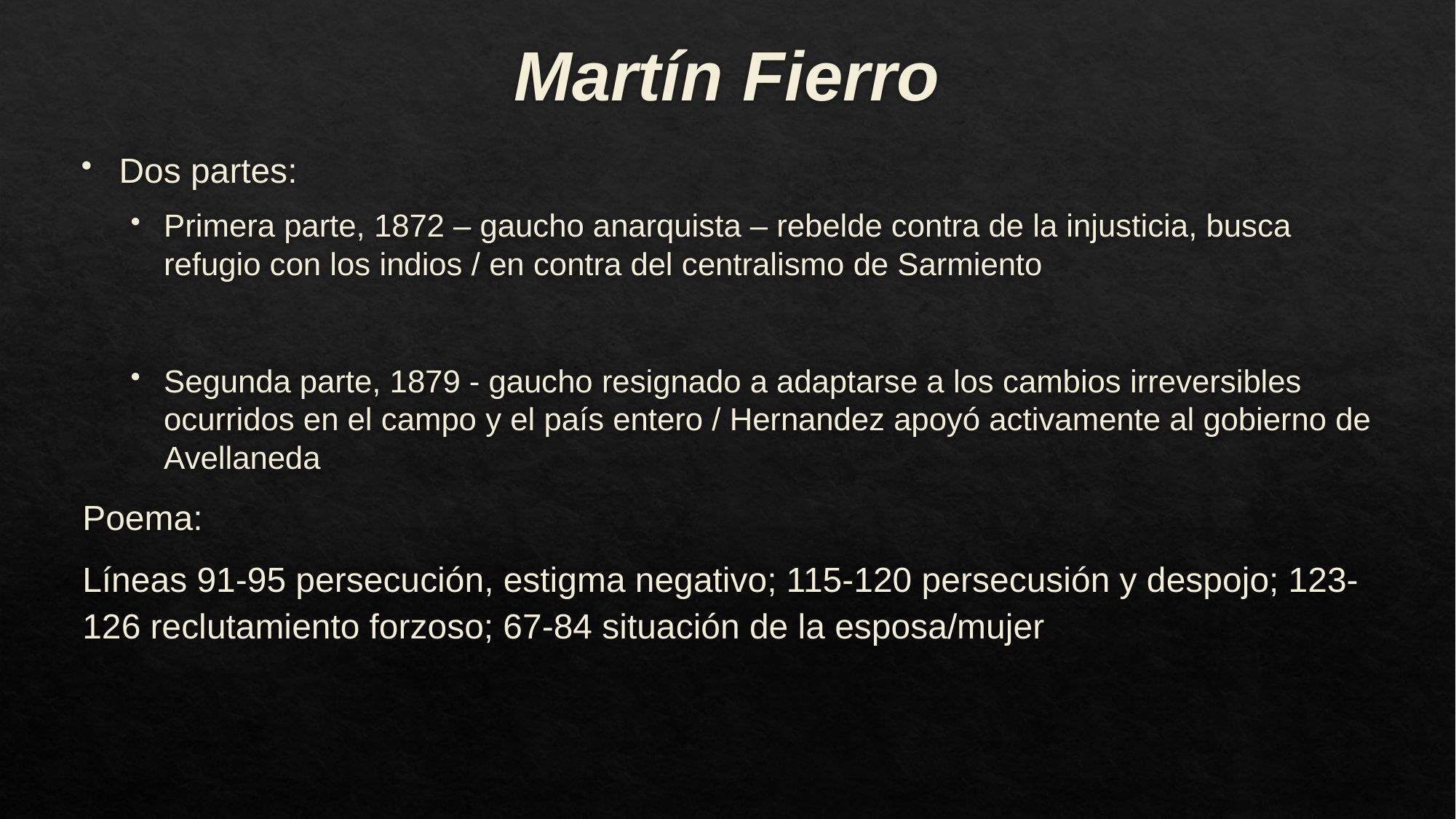

# Martín Fierro
Dos partes:
Primera parte, 1872 – gaucho anarquista – rebelde contra de la injusticia, busca refugio con los indios / en contra del centralismo de Sarmiento

Segunda parte, 1879 - gaucho resignado a adaptarse a los cambios irreversibles ocurridos en el campo y el país entero / Hernandez apoyó activamente al gobierno de Avellaneda
Poema:
Líneas 91-95 persecución, estigma negativo; 115-120 persecusión y despojo; 123-126 reclutamiento forzoso; 67-84 situación de la esposa/mujer